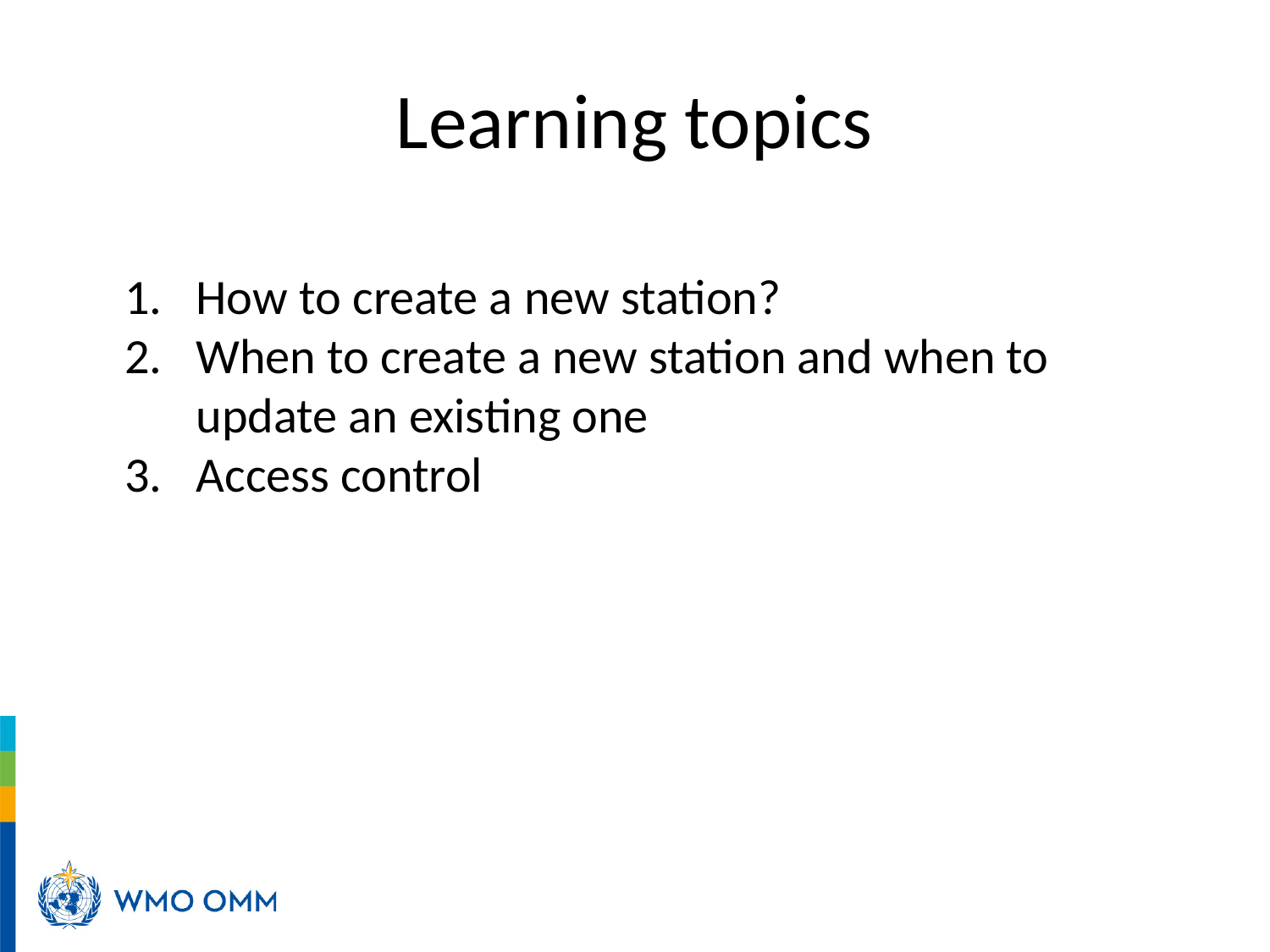

# Learning topics
How to create a new station?
When to create a new station and when to update an existing one
Access control